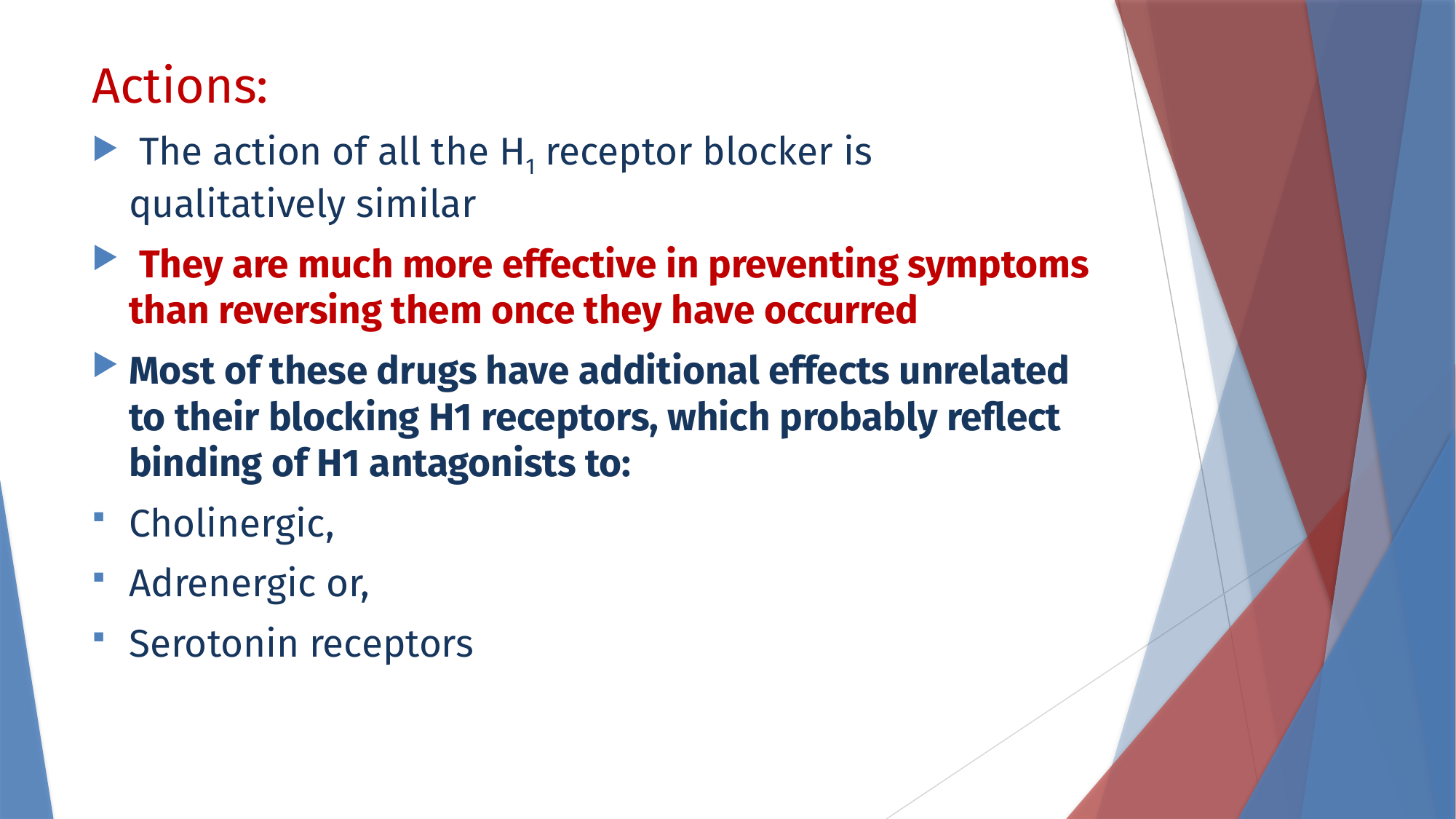

Actions:
 The action of all the H1 receptor blocker is qualitatively similar
 They are much more effective in preventing symptoms than reversing them once they have occurred
Most of these drugs have additional effects unrelated to their blocking H1 receptors, which probably reflect binding of H1 antagonists to:
Cholinergic,
Adrenergic or,
Serotonin receptors